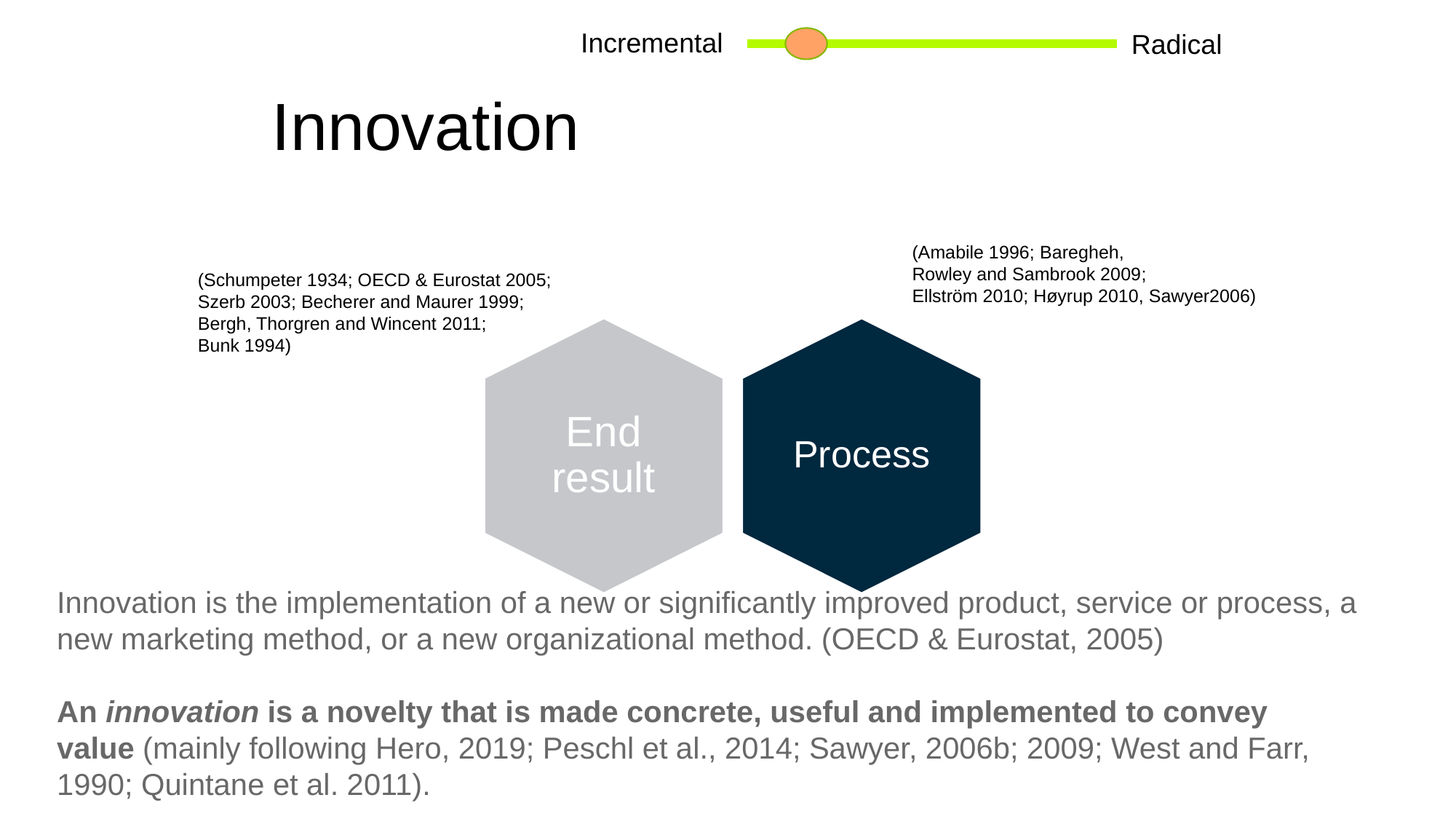

Incremental
Radical

# Innovation
Process
End result
(Amabile 1996; Baregheh,
Rowley and Sambrook 2009;
Ellström 2010; Høyrup 2010, Sawyer2006)
(Schumpeter 1934; OECD & Eurostat 2005;
Szerb 2003; Becherer and Maurer 1999;
Bergh, Thorgren and Wincent 2011;
Bunk 1994)
Innovation is the implementation of a new or significantly improved product, service or process, a new marketing method, or a new organizational method. (OECD & Eurostat, 2005)

An innovation is a novelty that is made concrete, useful and implemented to convey value (mainly following Hero, 2019; Peschl et al., 2014; Sawyer, 2006b; 2009; West and Farr, 1990; Quintane et al. 2011).